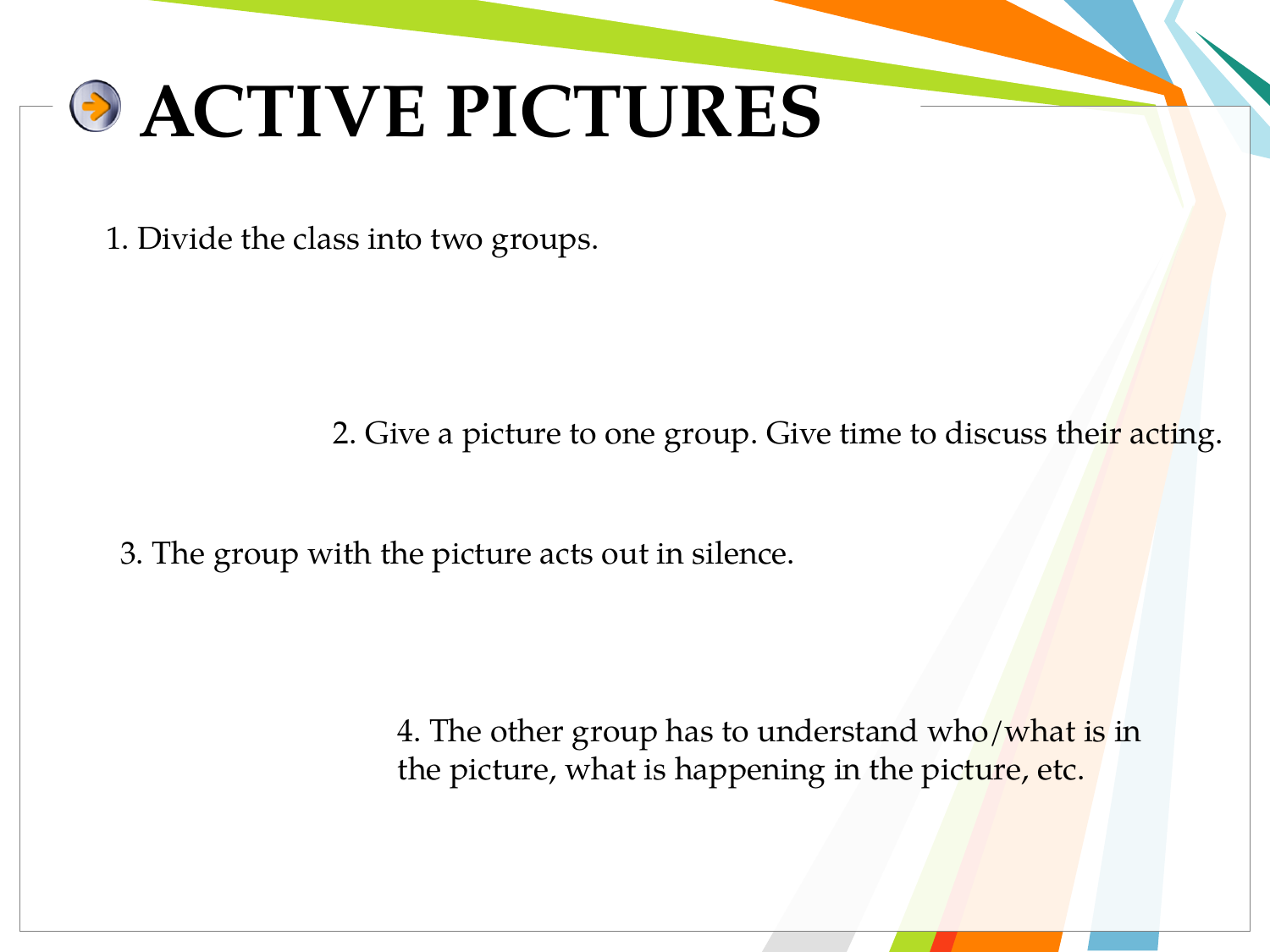

# ACTIVE PICTURES
1. Divide the class into two groups.
2. Give a picture to one group. Give time to discuss their acting.
3. The group with the picture acts out in silence.
4. The other group has to understand who/what is in the picture, what is happening in the picture, etc.